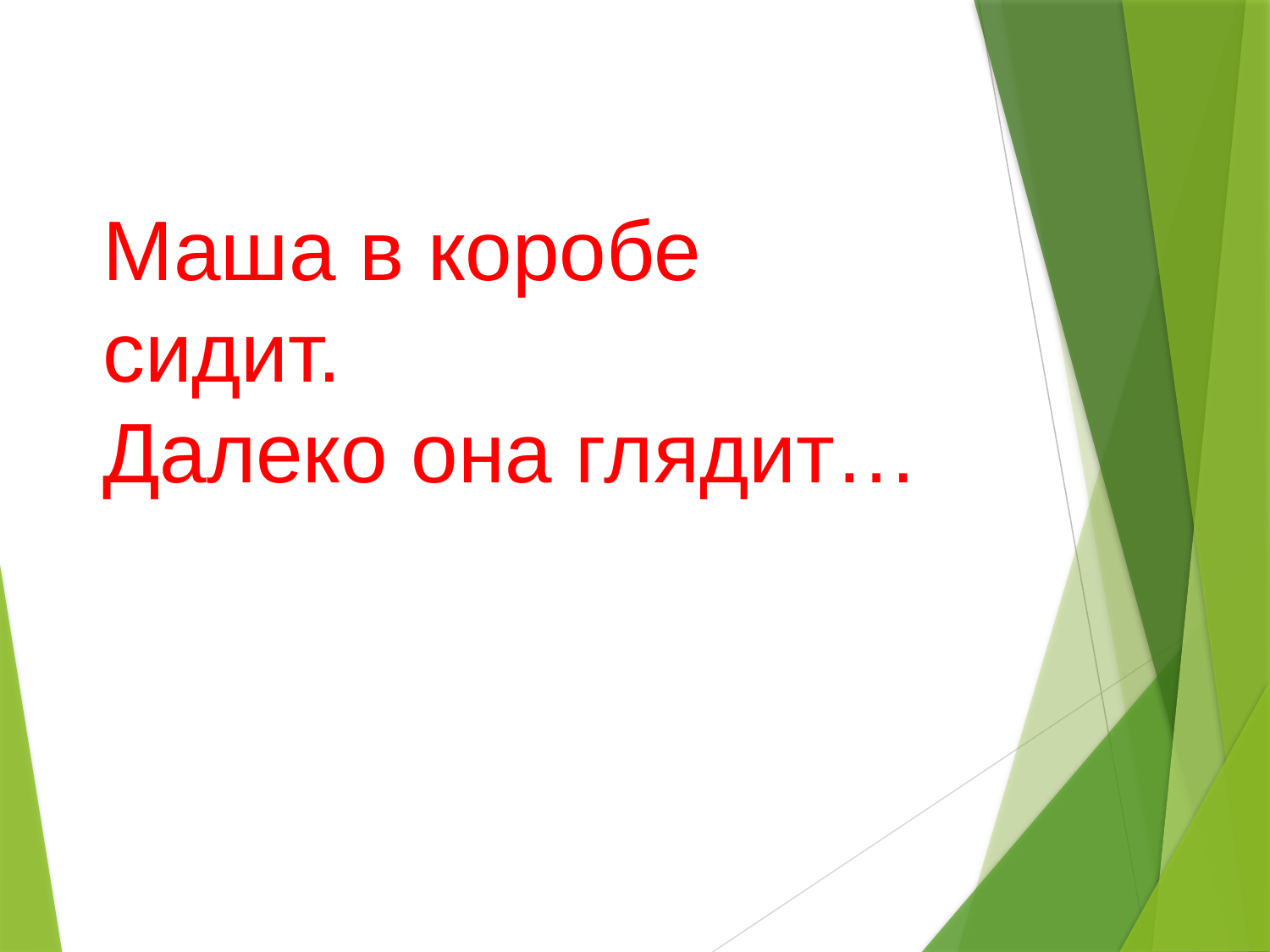

Маша в коробе сидит.
Далеко она глядит…